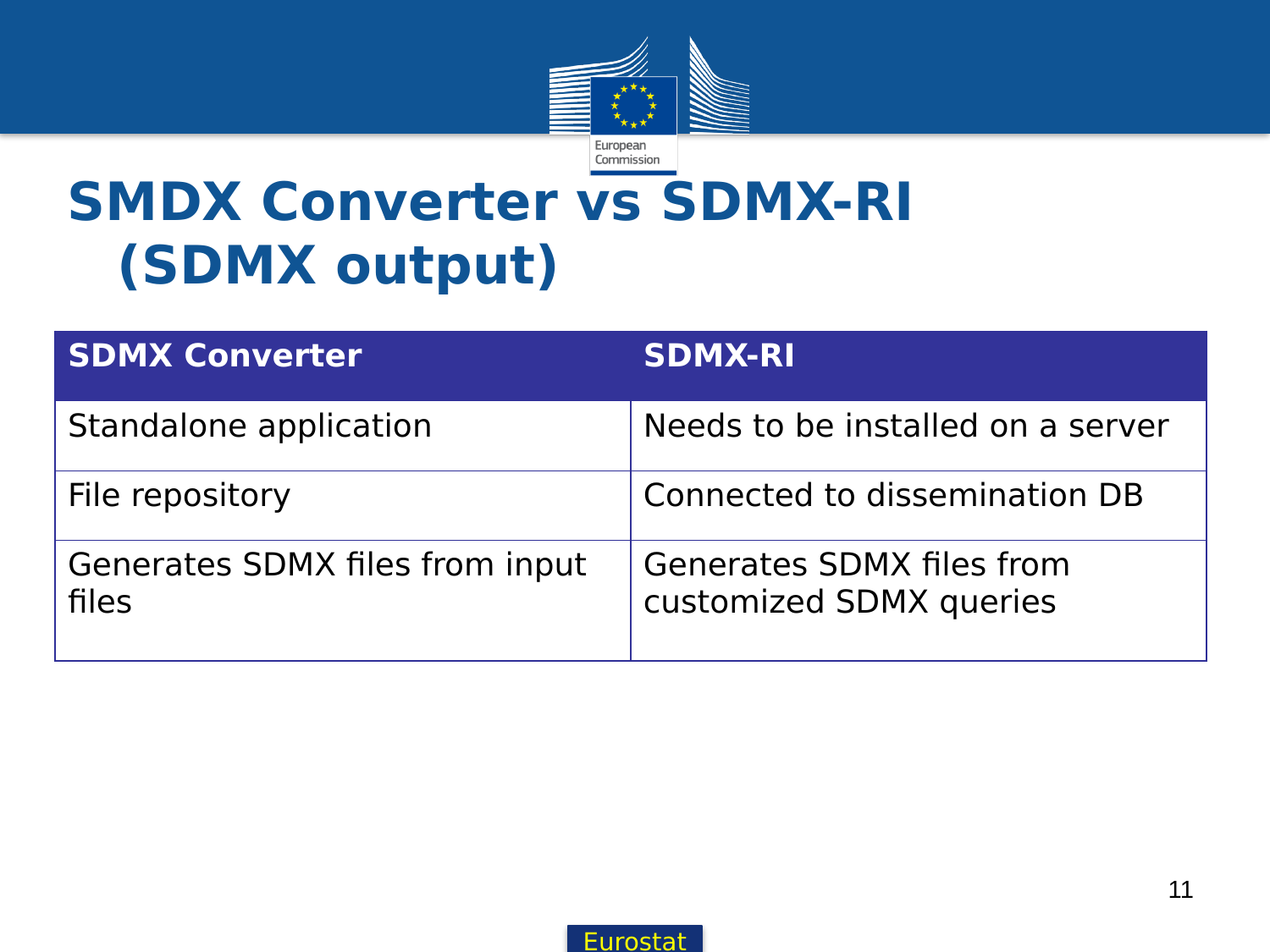

# SMDX Converter vs SDMX-RI (SDMX output)
| SDMX Converter | SDMX-RI |
| --- | --- |
| Standalone application | Needs to be installed on a server |
| File repository | Connected to dissemination DB |
| Generates SDMX files from input files | Generates SDMX files from customized SDMX queries |
11